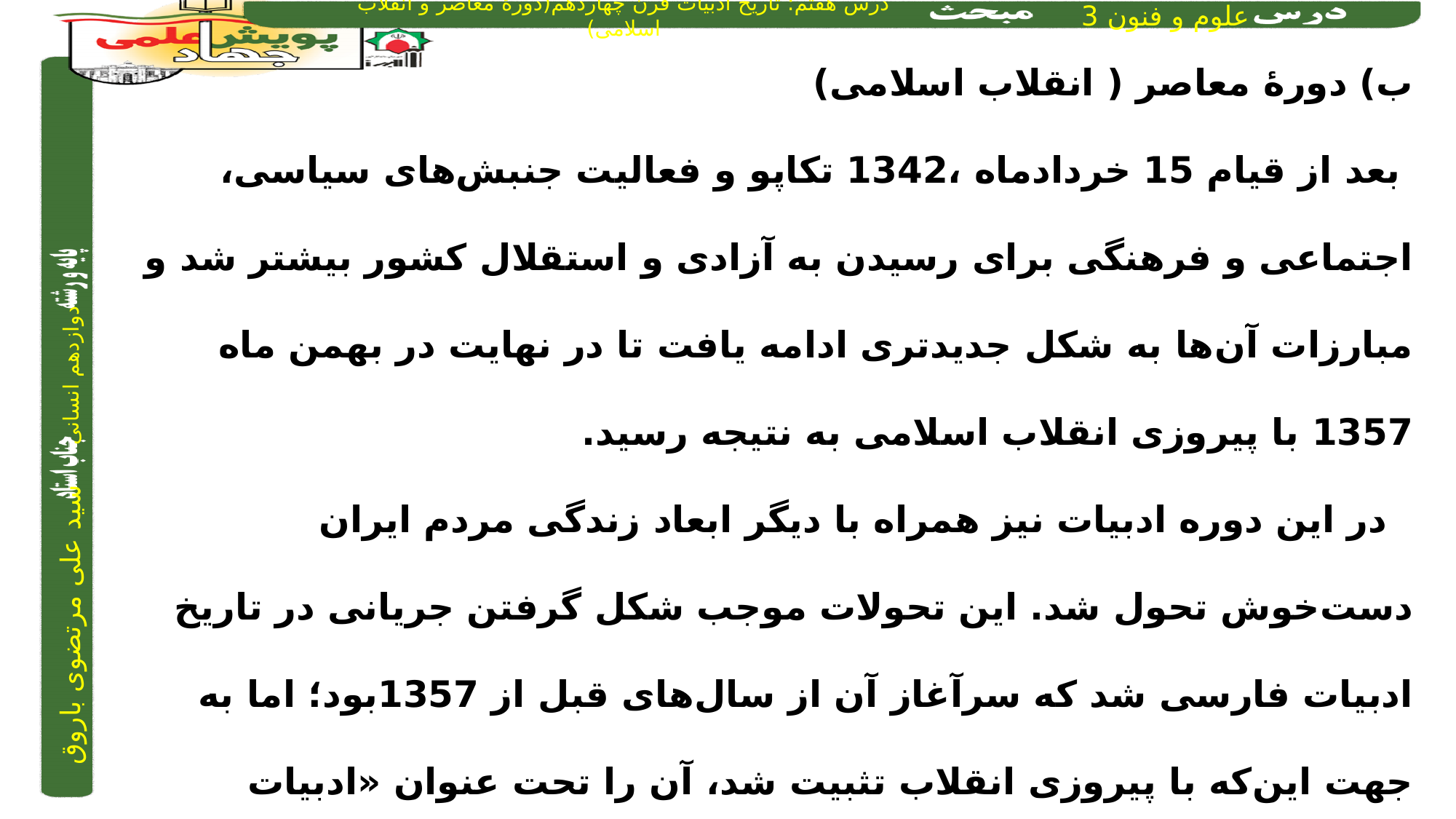

ب) دورۀ معاصر ( انقلاب اسلامی)
 بعد از قیام 15 خردادماه ،1342 تکاپو و فعالیت جنبش‌های سیاسی، اجتماعی و فرهنگی برای رسیدن به آزادی و استقلال کشور بیشتر شد و مبارزات آن‌ها به شکل جدیدتری ادامه یافت تا در نهایت در بهمن ماه 1357 با پیروزی انقلاب اسلامی به نتیجه رسید.
  در این دوره ادبیات نیز همراه با دیگر ابعاد زندگی مردم ایران دست‌خوش تحول شد. این تحولات موجب شکل گرفتن جریانی در تاریخ ادبیات فارسی شد که سرآغاز آن از سال‌های قبل از 1357بود؛ اما به جهت این‌که با پیروزی انقلاب تثبیت شد، آن را تحت عنوان «ادبیات انقلاب اسلامی» بررسی می‌کنیم.